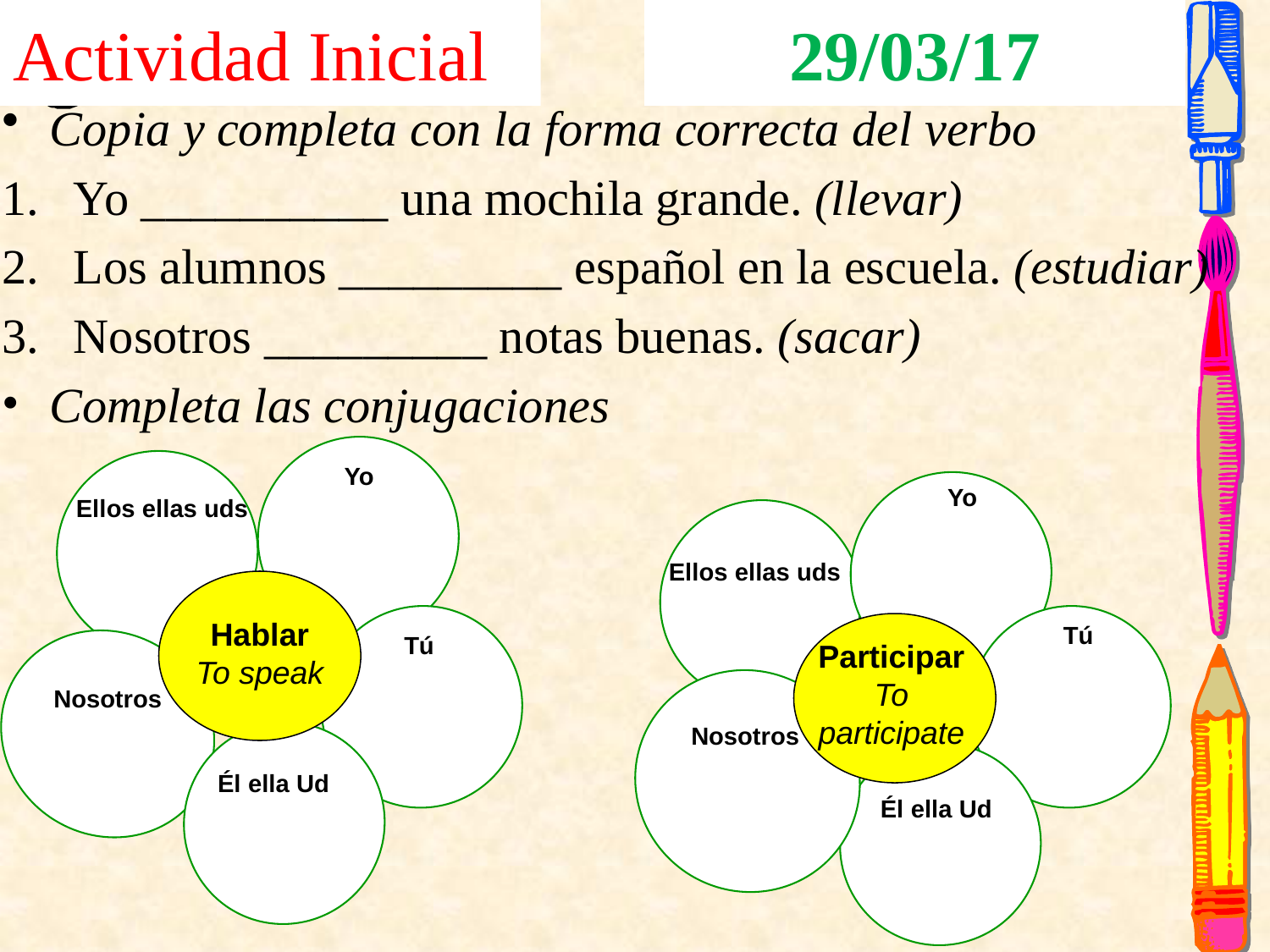

# Actividad Inicial
29/03/17

Copia y completa con la forma correcta del verbo
Yo __________ una mochila grande. (llevar)
Los alumnos _________ español en la escuela. (estudiar)
Nosotros _________ notas buenas. (sacar)
Completa las conjugaciones

Yo

Yo
Ellos ellas uds

Ellos ellas uds

Hablar
To speak

Participar
To participate

Tú

Tú

Nosotros
Nosotros

Él ella Ud
Él ella Ud